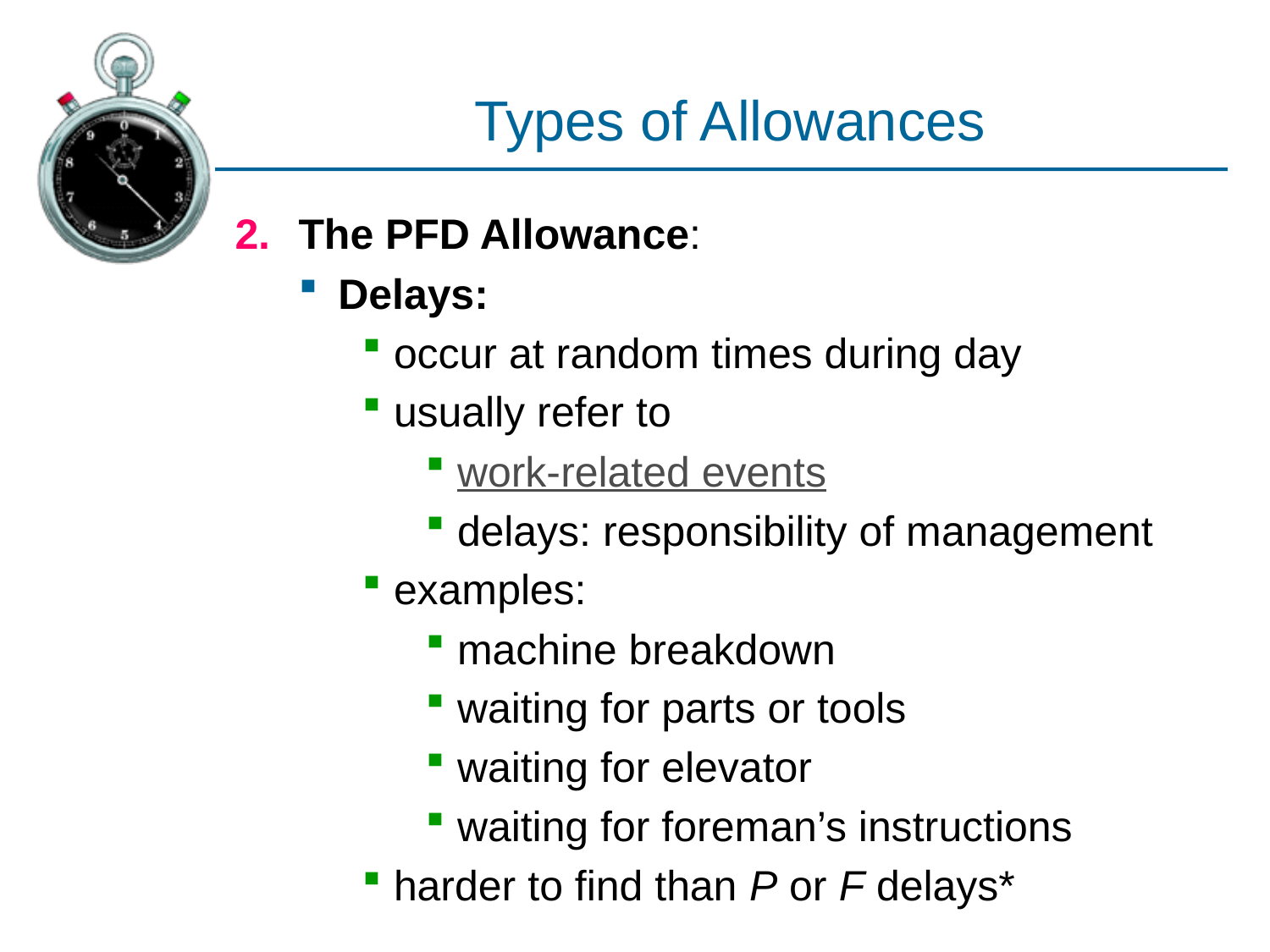

# Types of Allowances
The PFD Allowance:
Delays:
occur at random times during day
usually refer to
work-related events
delays: responsibility of management
examples:
machine breakdown
waiting for parts or tools
waiting for elevator
waiting for foreman’s instructions
harder to find than P or F delays*